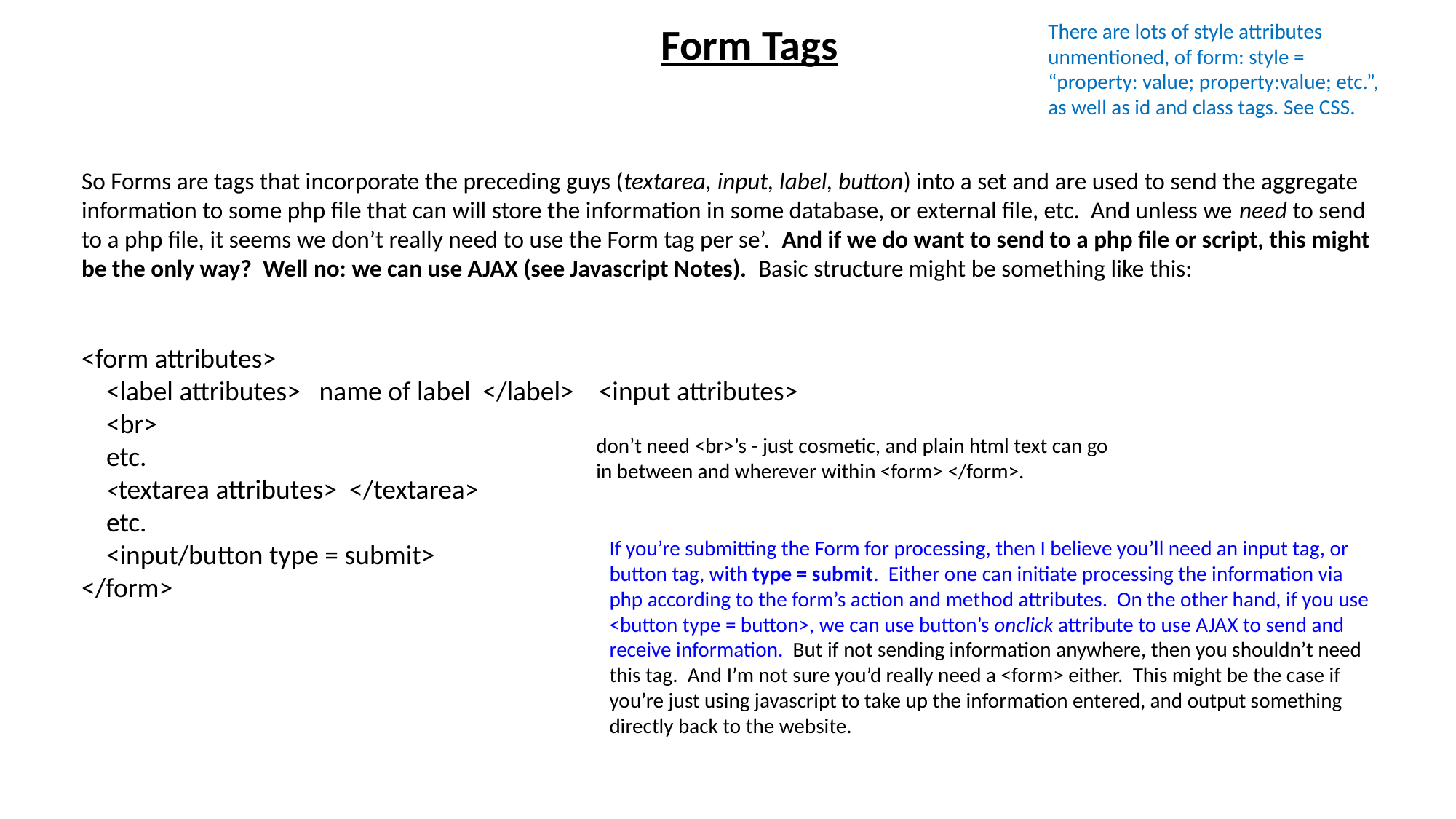

There are lots of style attributes unmentioned, of form: style = “property: value; property:value; etc.”, as well as id and class tags. See CSS.
Form Tags
So Forms are tags that incorporate the preceding guys (textarea, input, label, button) into a set and are used to send the aggregate information to some php file that can will store the information in some database, or external file, etc.  And unless we need to send to a php file, it seems we don’t really need to use the Form tag per se’.  And if we do want to send to a php file or script, this might be the only way?  Well no: we can use AJAX (see Javascript Notes).  Basic structure might be something like this:
<form attributes>
    <label attributes>   name of label  </label>    <input attributes>
    <br>
    etc.
    <textarea attributes>  </textarea>
    etc.
    <input/button type = submit>
</form>
don’t need <br>’s - just cosmetic, and plain html text can go in between and wherever within <form> </form>.
If you’re submitting the Form for processing, then I believe you’ll need an input tag, or button tag, with type = submit.  Either one can initiate processing the information via php according to the form’s action and method attributes.  On the other hand, if you use <button type = button>, we can use button’s onclick attribute to use AJAX to send and receive information.  But if not sending information anywhere, then you shouldn’t need this tag.  And I’m not sure you’d really need a <form> either.  This might be the case if you’re just using javascript to take up the information entered, and output something directly back to the website.